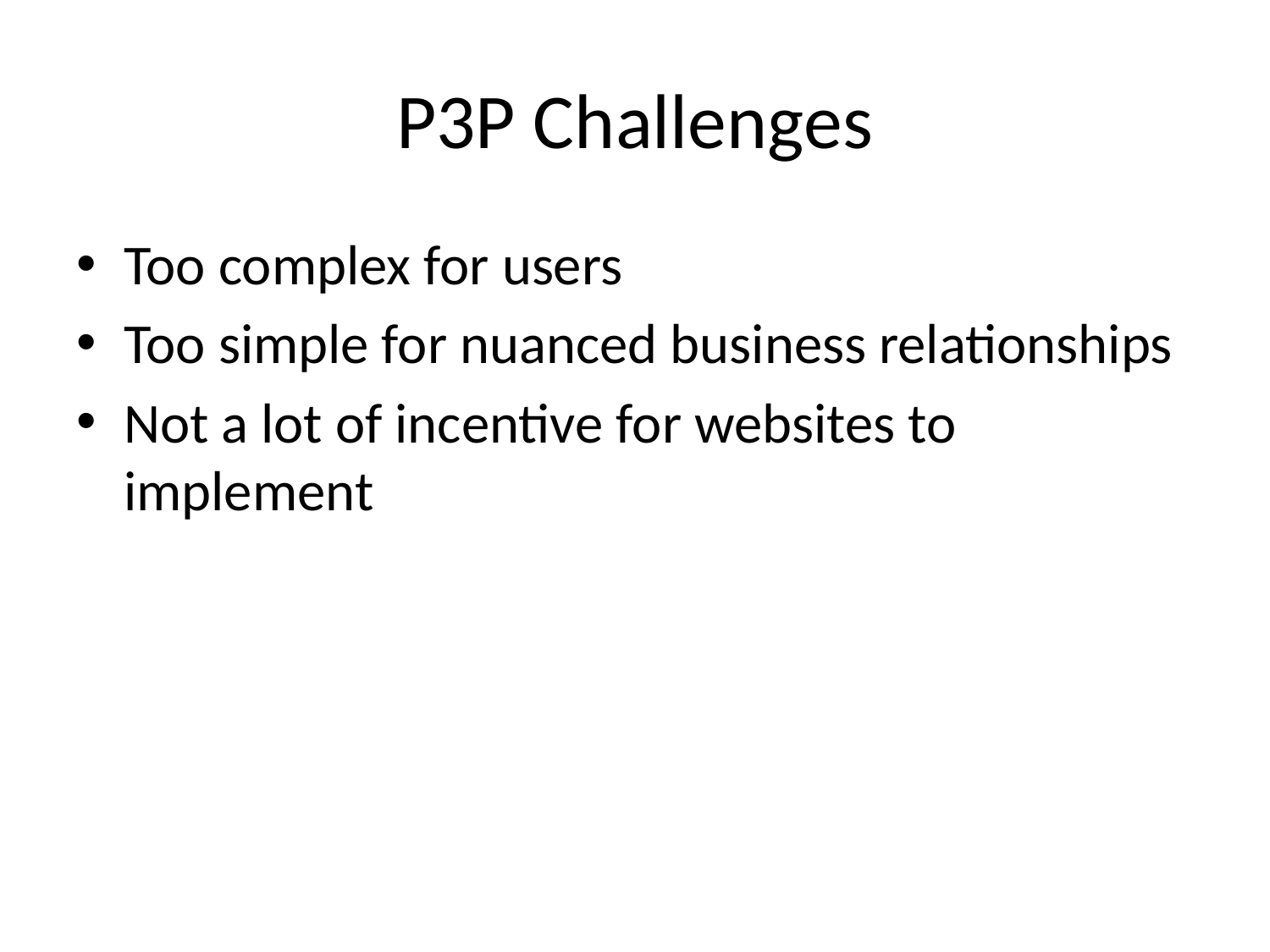

# P3P Challenges
Too complex for users
Too simple for nuanced business relationships
Not a lot of incentive for websites to implement